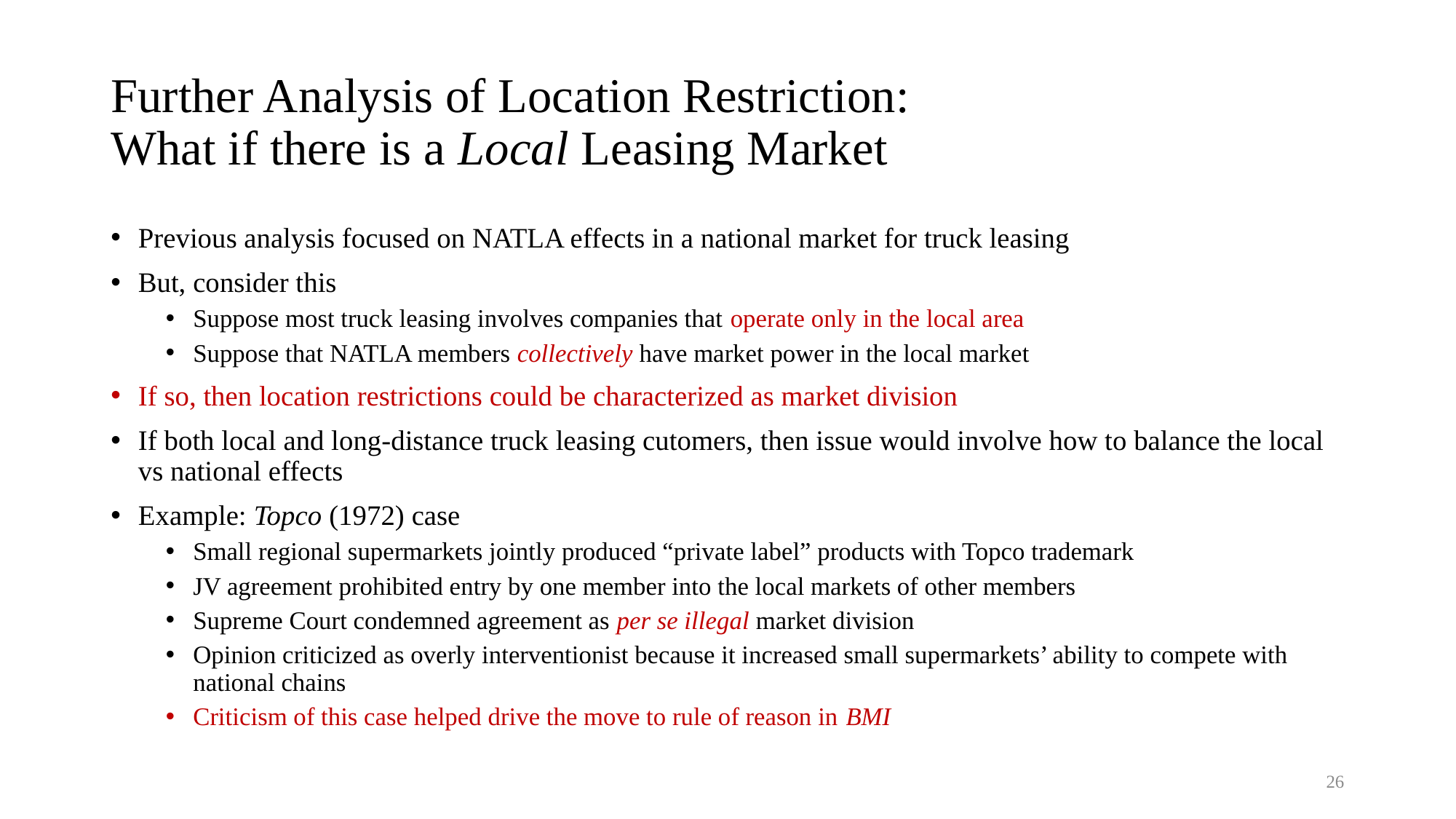

# Further Analysis of Location Restriction: What if there is a Local Leasing Market
Previous analysis focused on NATLA effects in a national market for truck leasing
But, consider this
Suppose most truck leasing involves companies that operate only in the local area
Suppose that NATLA members collectively have market power in the local market
If so, then location restrictions could be characterized as market division
If both local and long-distance truck leasing cutomers, then issue would involve how to balance the local vs national effects
Example: Topco (1972) case
Small regional supermarkets jointly produced “private label” products with Topco trademark
JV agreement prohibited entry by one member into the local markets of other members
Supreme Court condemned agreement as per se illegal market division
Opinion criticized as overly interventionist because it increased small supermarkets’ ability to compete with national chains
Criticism of this case helped drive the move to rule of reason in BMI

26